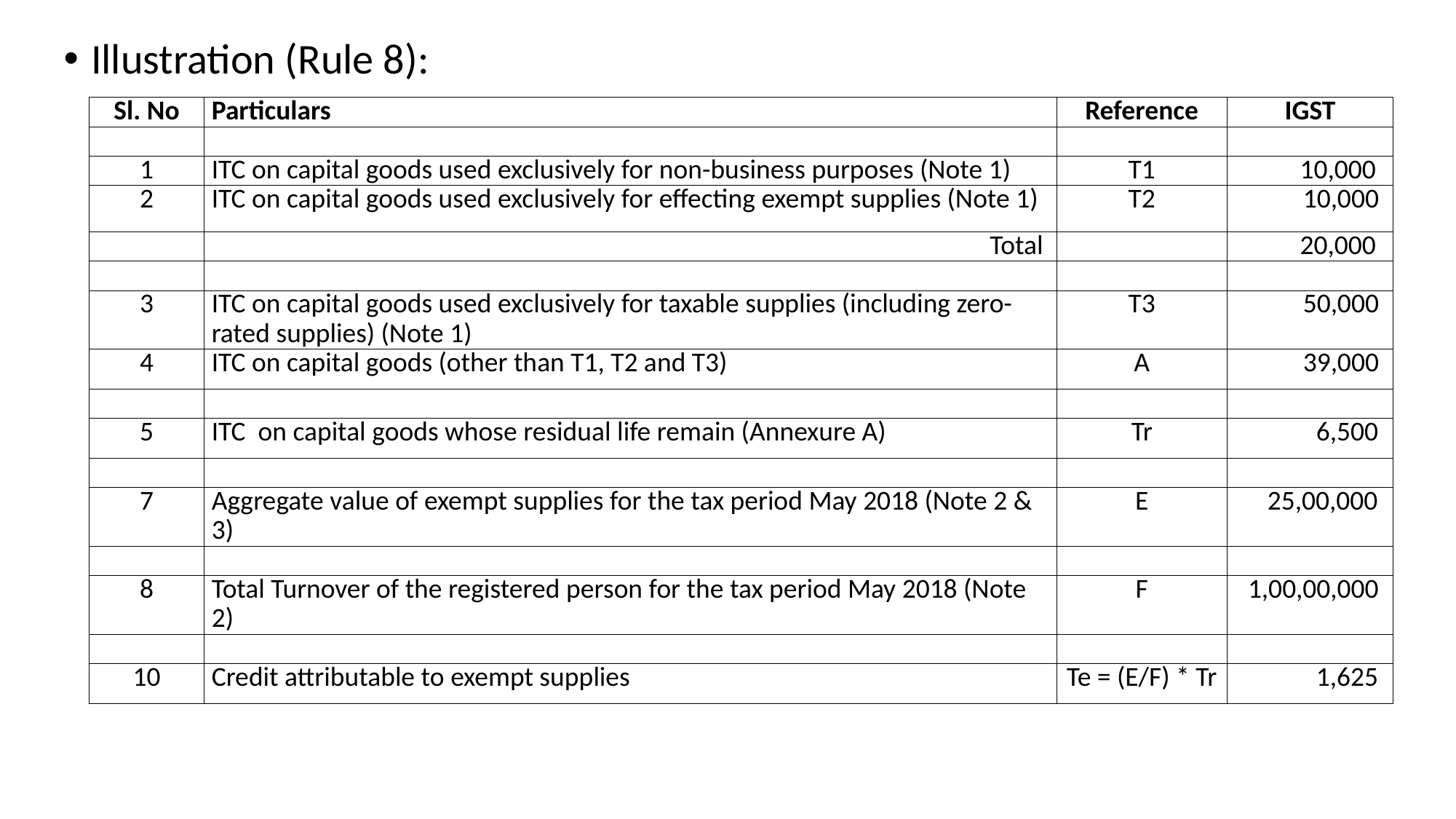

Illustration (Rule 8):

| Sl. No | Particulars | Reference | IGST |
| --- | --- | --- | --- |
|  |  |  |  |
| 1 | ITC on capital goods used exclusively for non-business purposes (Note 1) | T1 | 10,000 |
| 2 | ITC on capital goods used exclusively for effecting exempt supplies (Note 1) | T2 | 10,000 |
|  | Total |  | 20,000 |
|  |  |  |  |
| 3 | ITC on capital goods used exclusively for taxable supplies (including zero-rated supplies) (Note 1) | T3 | 50,000 |
| 4 | ITC on capital goods (other than T1, T2 and T3) | A | 39,000 |
|  |  |  |  |
| 5 | ITC on capital goods whose residual life remain (Annexure A) | Tr | 6,500 |
|  |  |  |  |
| 7 | Aggregate value of exempt supplies for the tax period May 2018 (Note 2 & 3) | E | 25,00,000 |
|  |  |  |  |
| 8 | Total Turnover of the registered person for the tax period May 2018 (Note 2) | F | 1,00,00,000 |
|  |  |  |  |
| 10 | Credit attributable to exempt supplies | Te = (E/F) \* Tr | 1,625 |